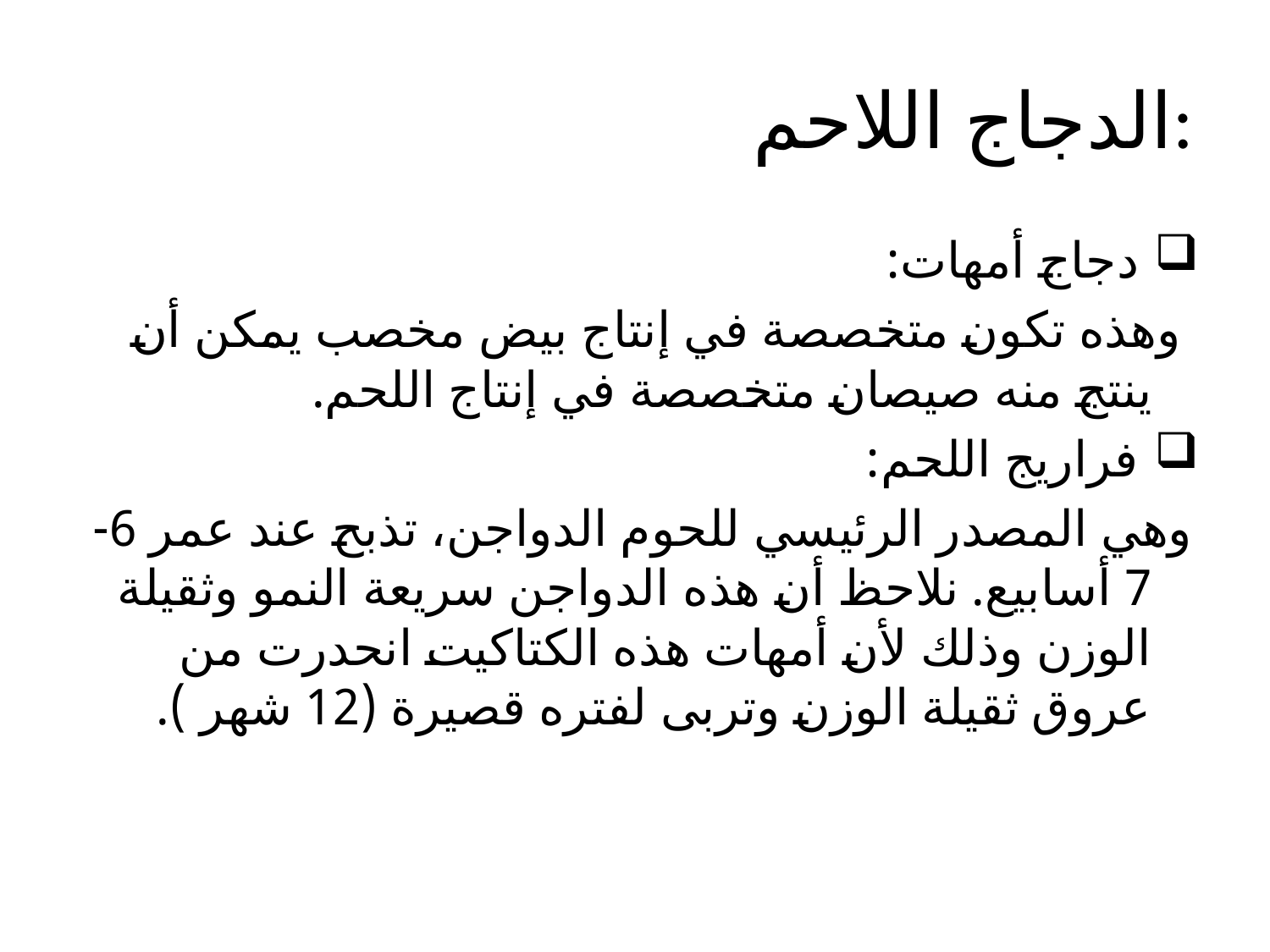

# الدجاج اللاحم:
 دجاج أمهات:
 وهذه تكون متخصصة في إنتاج بيض مخصب يمكن أن ينتج منه صيصان متخصصة في إنتاج اللحم.
 فراريج اللحم:
وهي المصدر الرئيسي للحوم الدواجن، تذبح عند عمر 6-7 أسابيع. نلاحظ أن هذه الدواجن سريعة النمو وثقيلة الوزن وذلك لأن أمهات هذه الكتاكيت انحدرت من عروق ثقيلة الوزن وتربى لفتره قصيرة (12 شهر ).